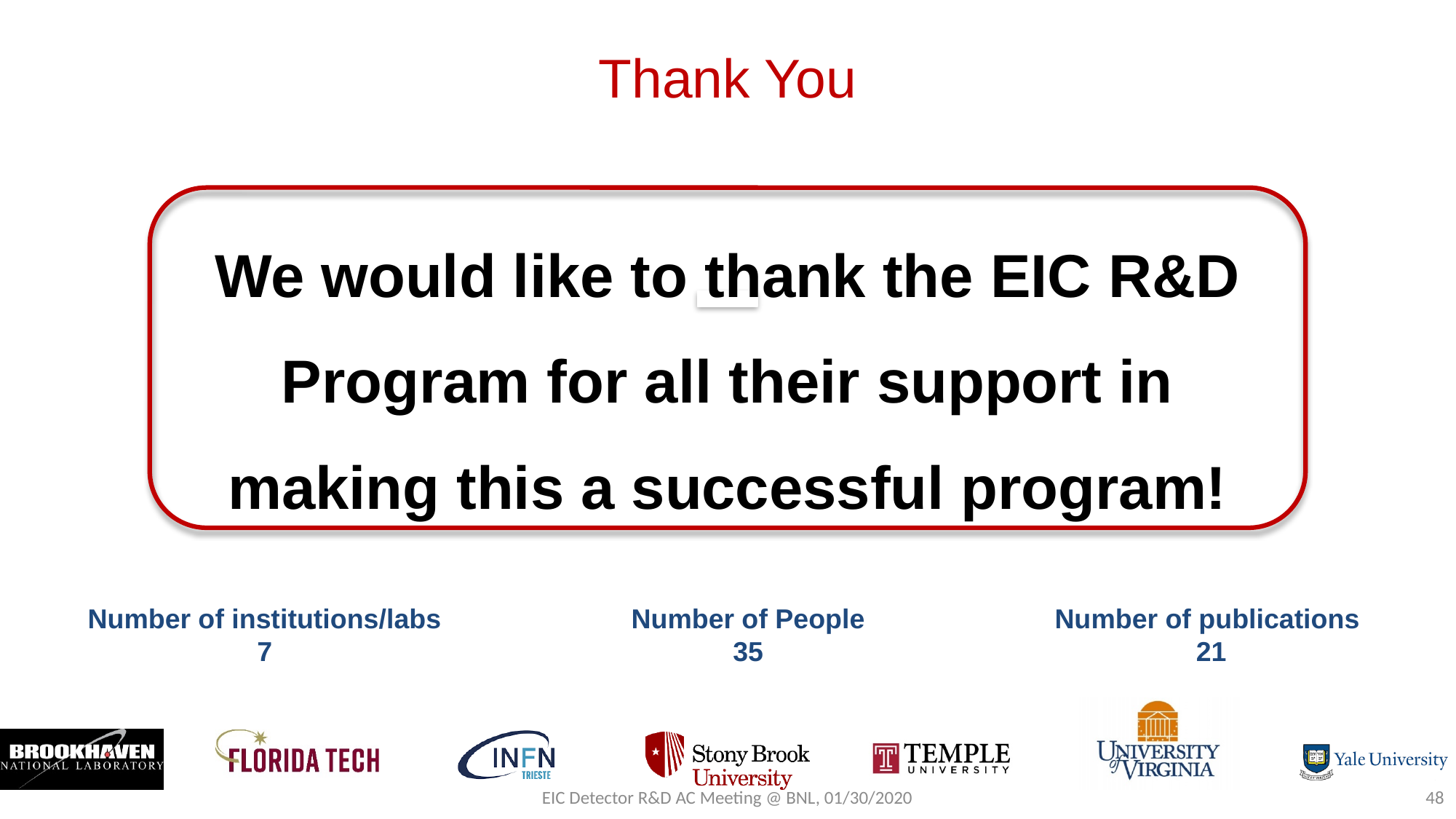

Thank You

We would like to thank the EIC R&D Program for all their support in making this a successful program!

Number of institutions/labs
7
Number of publications
21
Number of People
35
EIC Detector R&D AC Meeting @ BNL, 01/30/2020
48